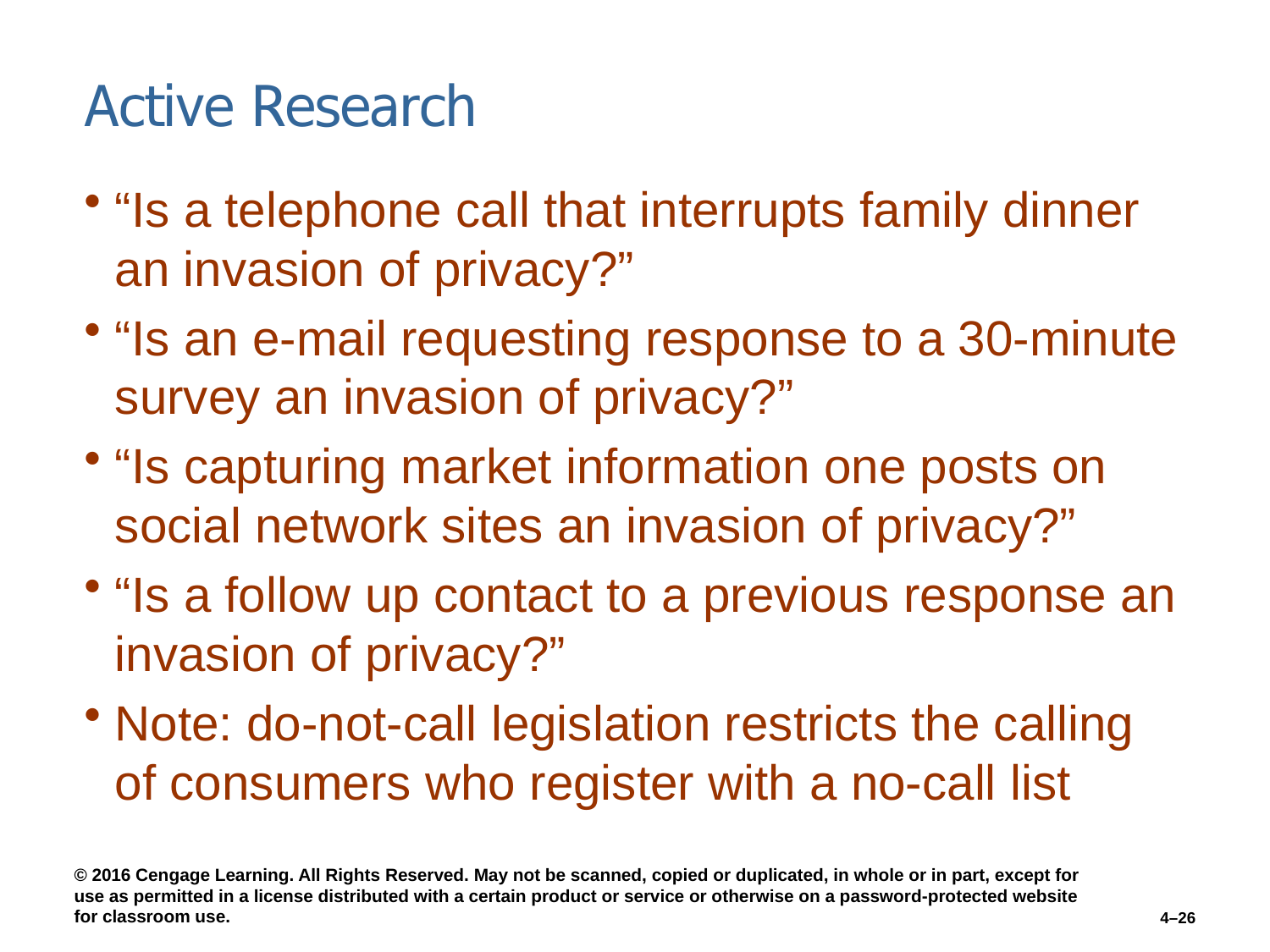

# Active Research
“Is a telephone call that interrupts family dinner an invasion of privacy?”
“Is an e-mail requesting response to a 30-minute survey an invasion of privacy?”
“Is capturing market information one posts on social network sites an invasion of privacy?”
“Is a follow up contact to a previous response an invasion of privacy?”
Note: do-not-call legislation restricts the calling of consumers who register with a no-call list
4–26
© 2016 Cengage Learning. All Rights Reserved. May not be scanned, copied or duplicated, in whole or in part, except for use as permitted in a license distributed with a certain product or service or otherwise on a password-protected website for classroom use.